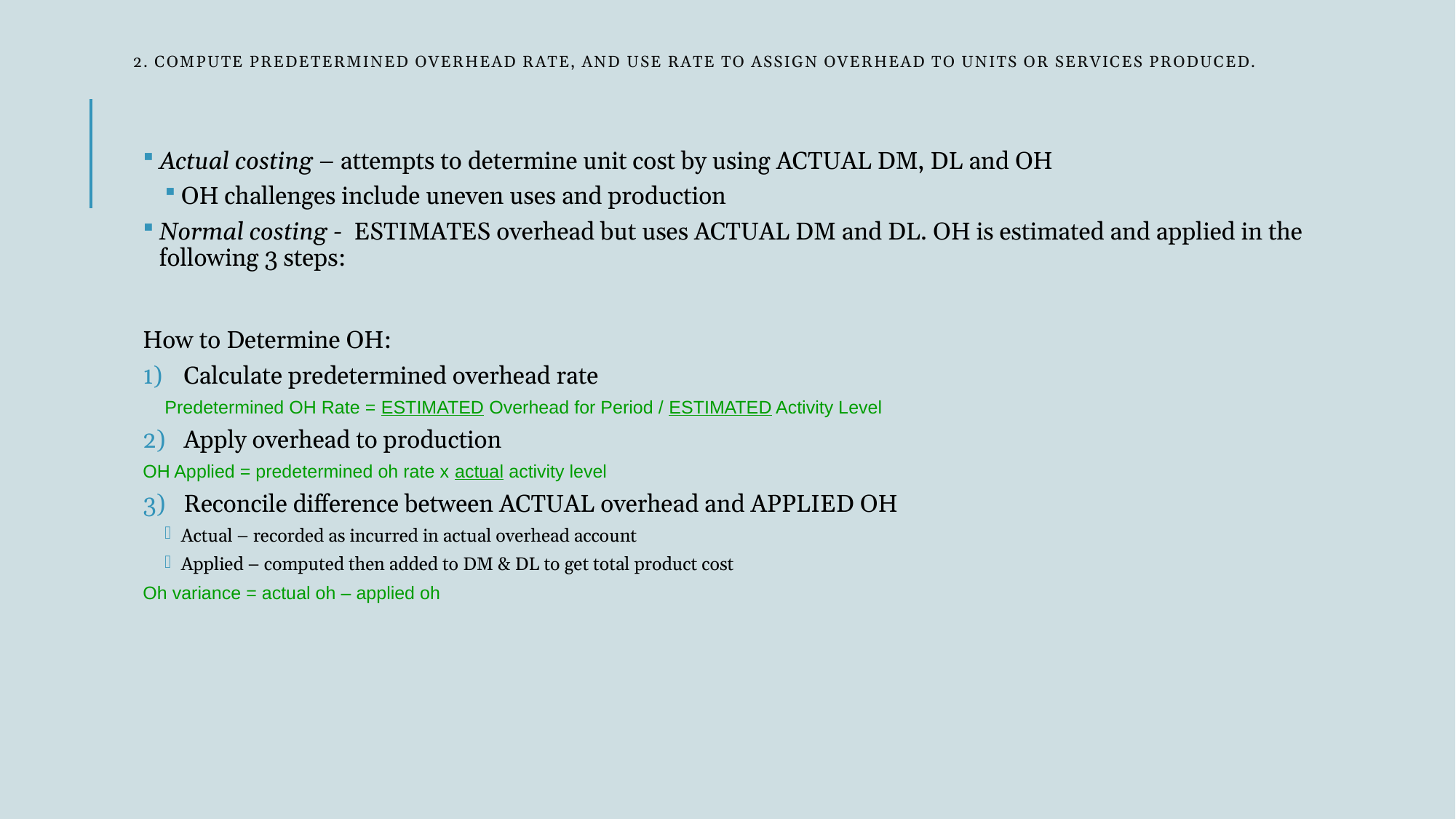

# 2. Compute predetermined overhead rate, and use rate to assign overhead to units or services produced.
Actual costing – attempts to determine unit cost by using ACTUAL DM, DL and OH
OH challenges include uneven uses and production
Normal costing -  ESTIMATES overhead but uses ACTUAL DM and DL. OH is estimated and applied in the following 3 steps:

How to Determine OH:
Calculate predetermined overhead rate
Predetermined OH Rate = ESTIMATED Overhead for Period / ESTIMATED Activity Level
Apply overhead to production
OH Applied = predetermined oh rate x actual activity level
Reconcile difference between ACTUAL overhead and APPLIED OH
Actual – recorded as incurred in actual overhead account
Applied – computed then added to DM & DL to get total product cost
Oh variance = actual oh – applied oh